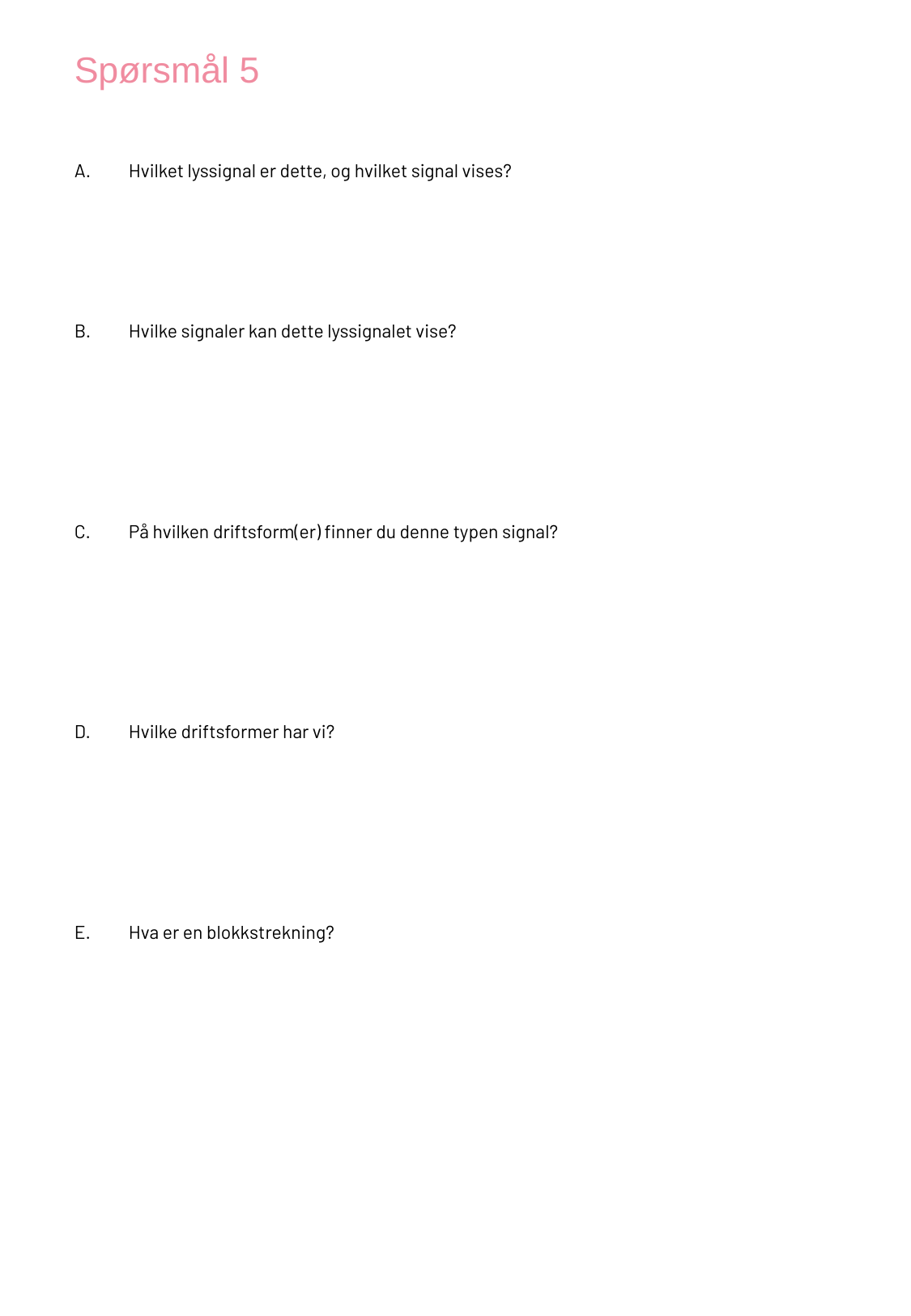

Spørsmål 5
Hvilket lyssignal er dette, og hvilket signal vises?

Hvilke signaler kan dette lyssignalet vise?

På hvilken driftsform(er) finner du denne typen signal?

Hvilke driftsformer har vi?

Hva er en blokkstrekning?